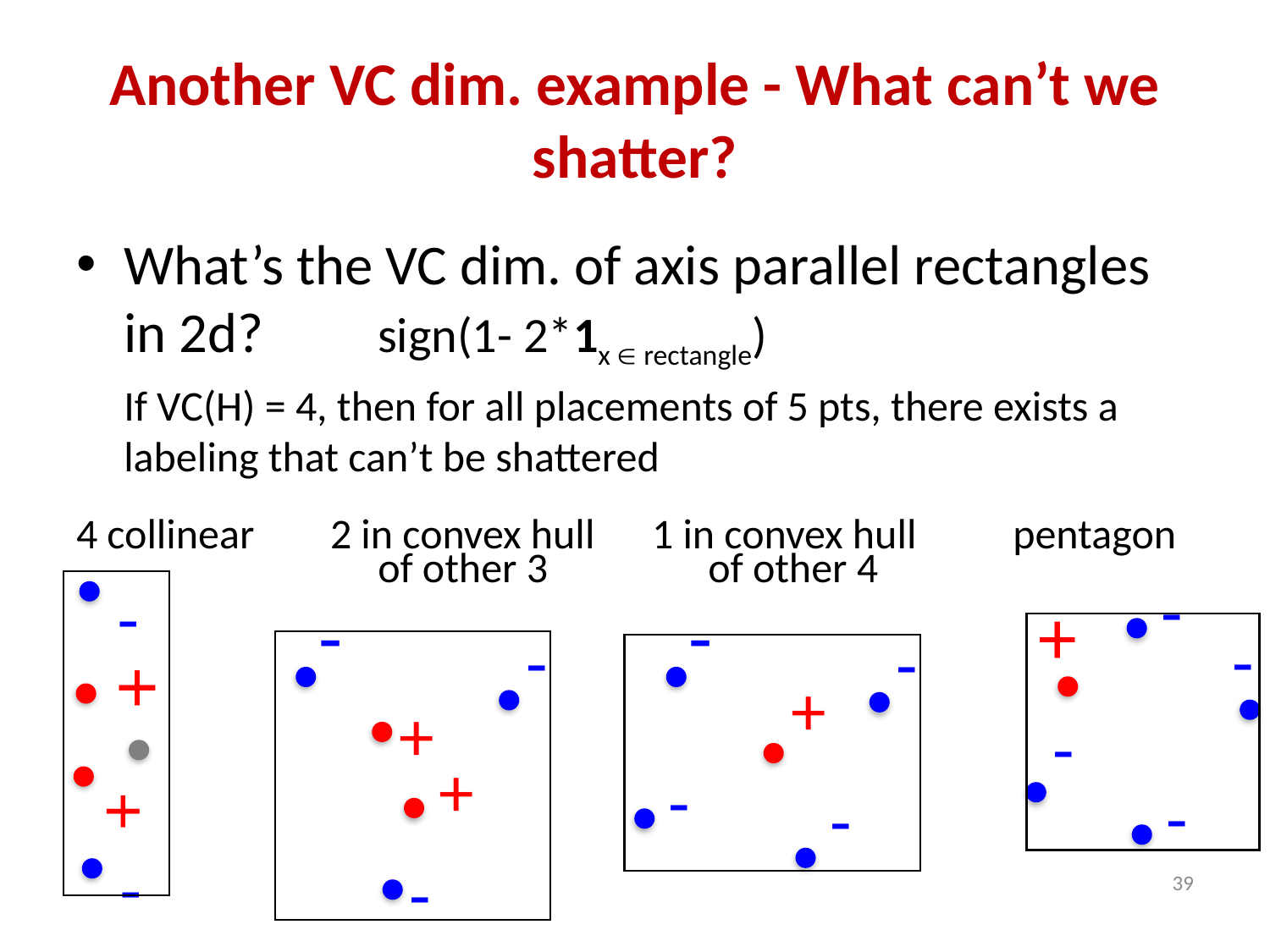

# Another VC dim. example - What can’t we shatter?
What’s the VC dim. of axis parallel rectangles in 2d?	sign(1- 2*1x ∈ rectangle)
If VC(H) = 4, then for all placements of 5 pts, there exists a labeling that can’t be shattered

4 collinear	2 in convex hull      1 in convex hull 	     pentagon
		of other 3	        of other 4

-
+
-

-

-

-
-

+

+

-

-
-

+

-
-

+
+
-
-

39